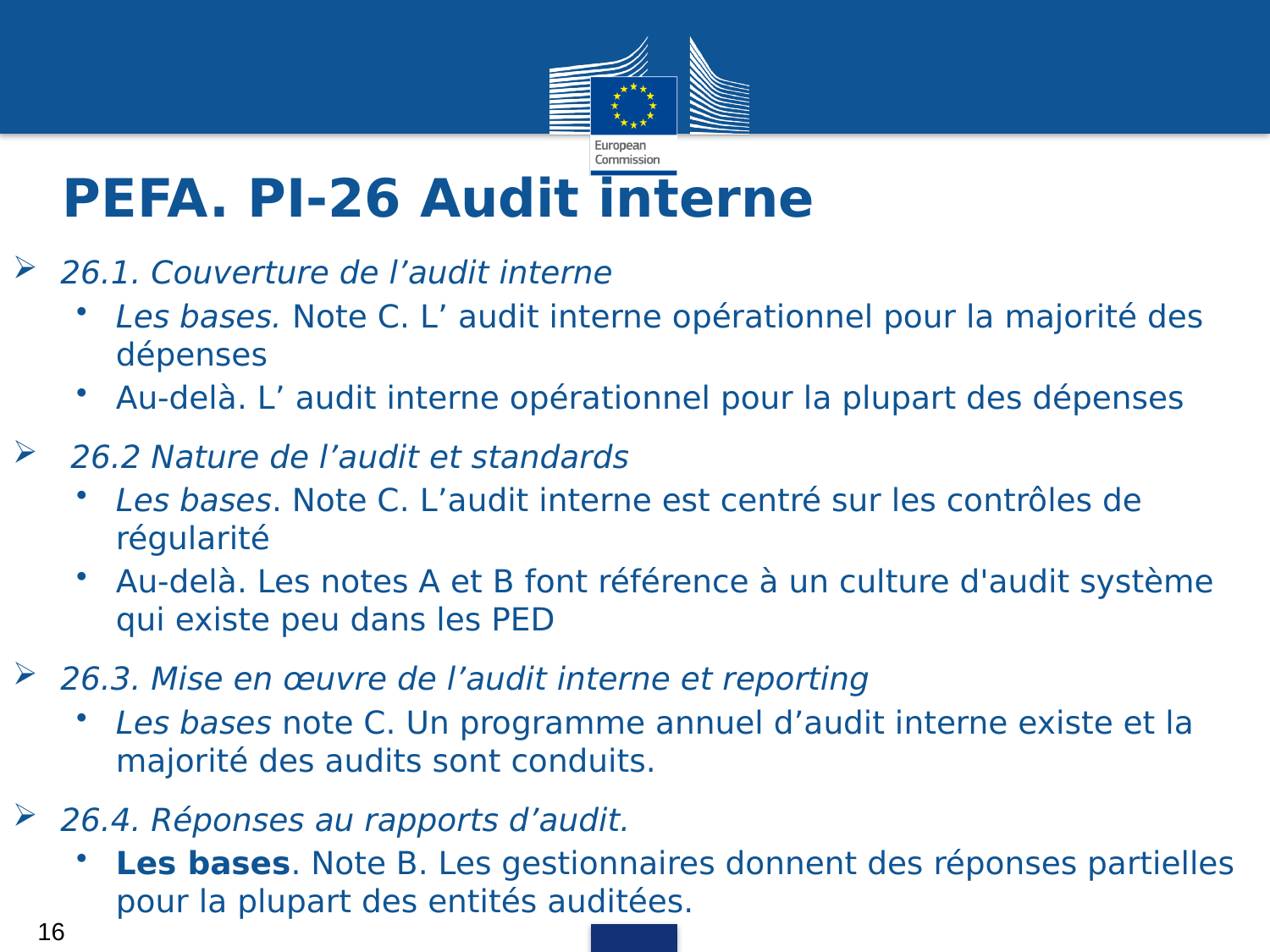

# PEFA. PI-26 Audit interne
26.1. Couverture de l’audit interne
Les bases. Note C. L’ audit interne opérationnel pour la majorité des dépenses
Au-delà. L’ audit interne opérationnel pour la plupart des dépenses

 26.2 Nature de l’audit et standards
Les bases. Note C. L’audit interne est centré sur les contrôles de régularité
Au-delà. Les notes A et B font référence à un culture d'audit système qui existe peu dans les PED

26.3. Mise en œuvre de l’audit interne et reporting
Les bases note C. Un programme annuel d’audit interne existe et la majorité des audits sont conduits.

26.4. Réponses au rapports d’audit.
Les bases. Note B. Les gestionnaires donnent des réponses partielles pour la plupart des entités auditées.
16